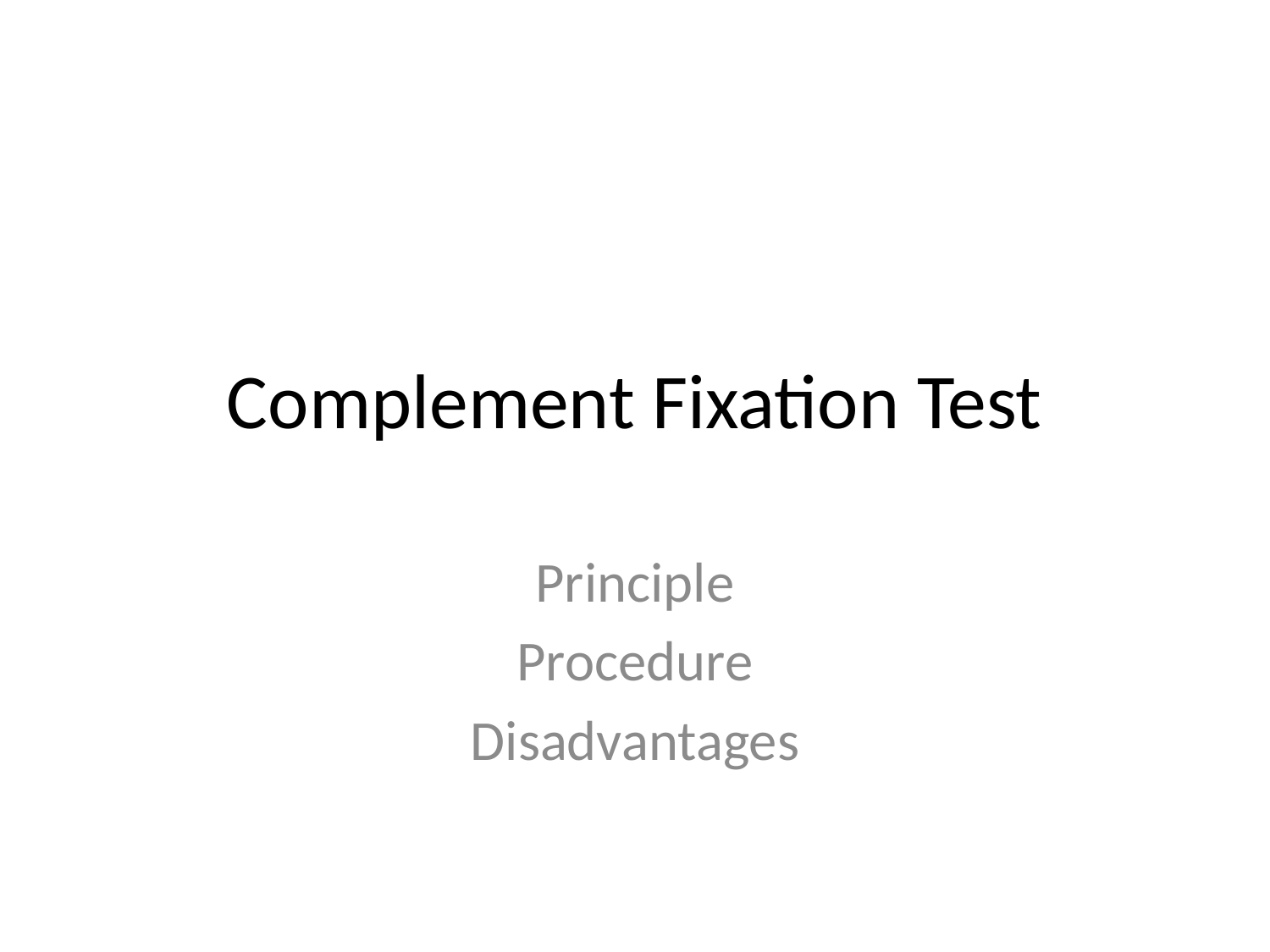

# Complement Fixation Test
Principle
Procedure
Disadvantages